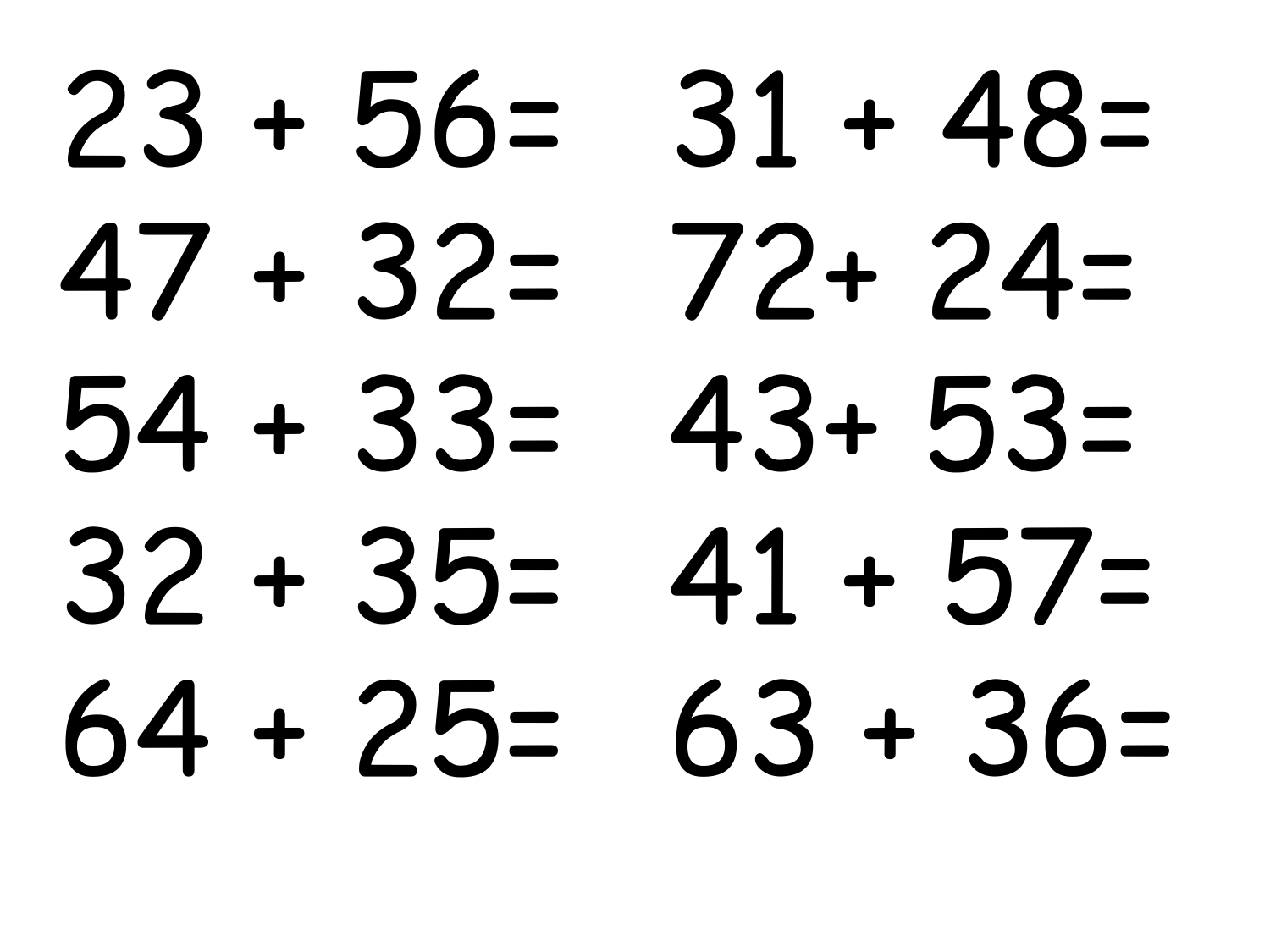

23 + 56=
47 + 32=
54 + 33=
32 + 35=
64 + 25=
31 + 48=
72+ 24=
43+ 53=
41 + 57=
63 + 36=